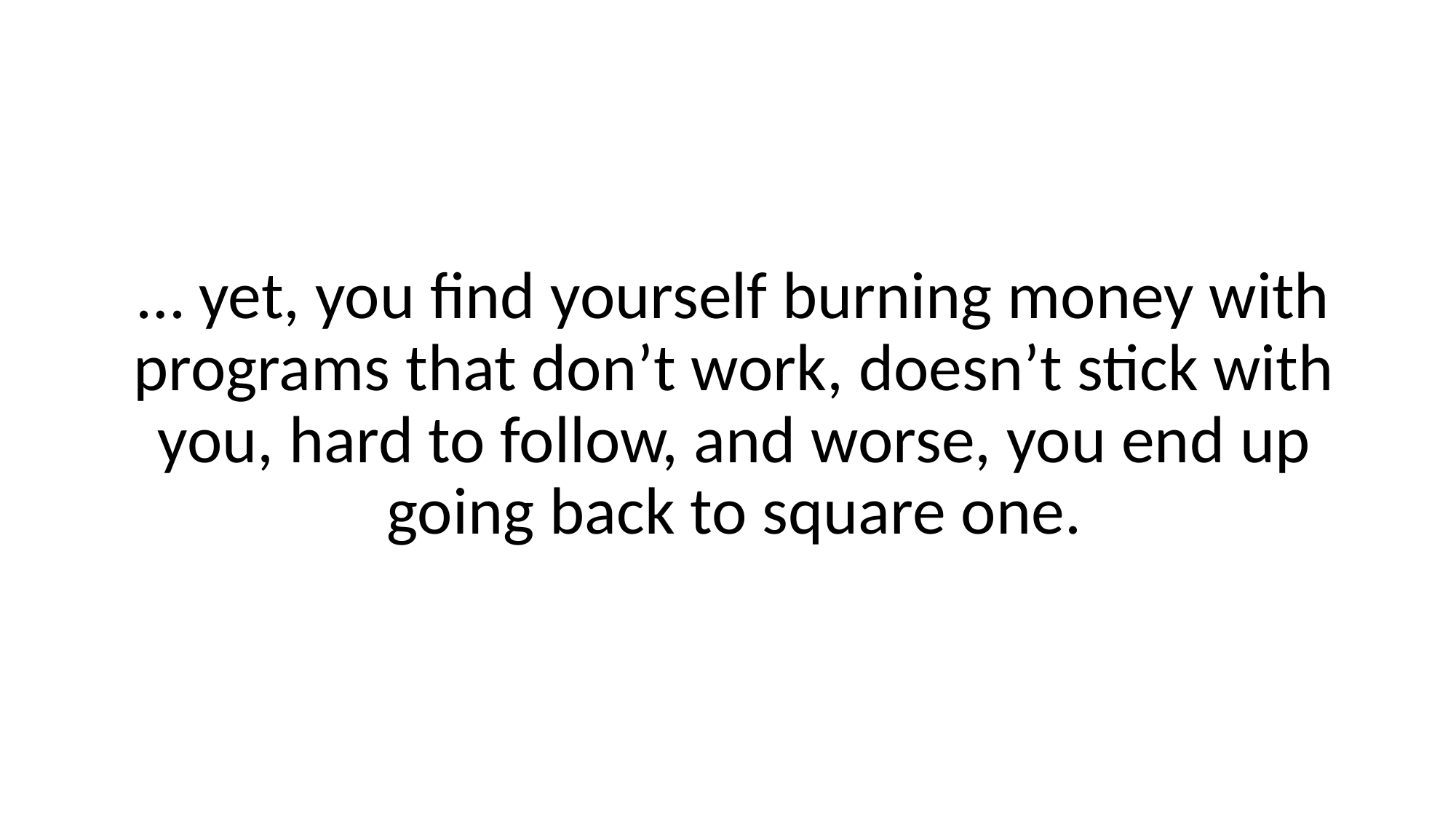

… yet, you find yourself burning money with programs that don’t work, doesn’t stick with you, hard to follow, and worse, you end up going back to square one.